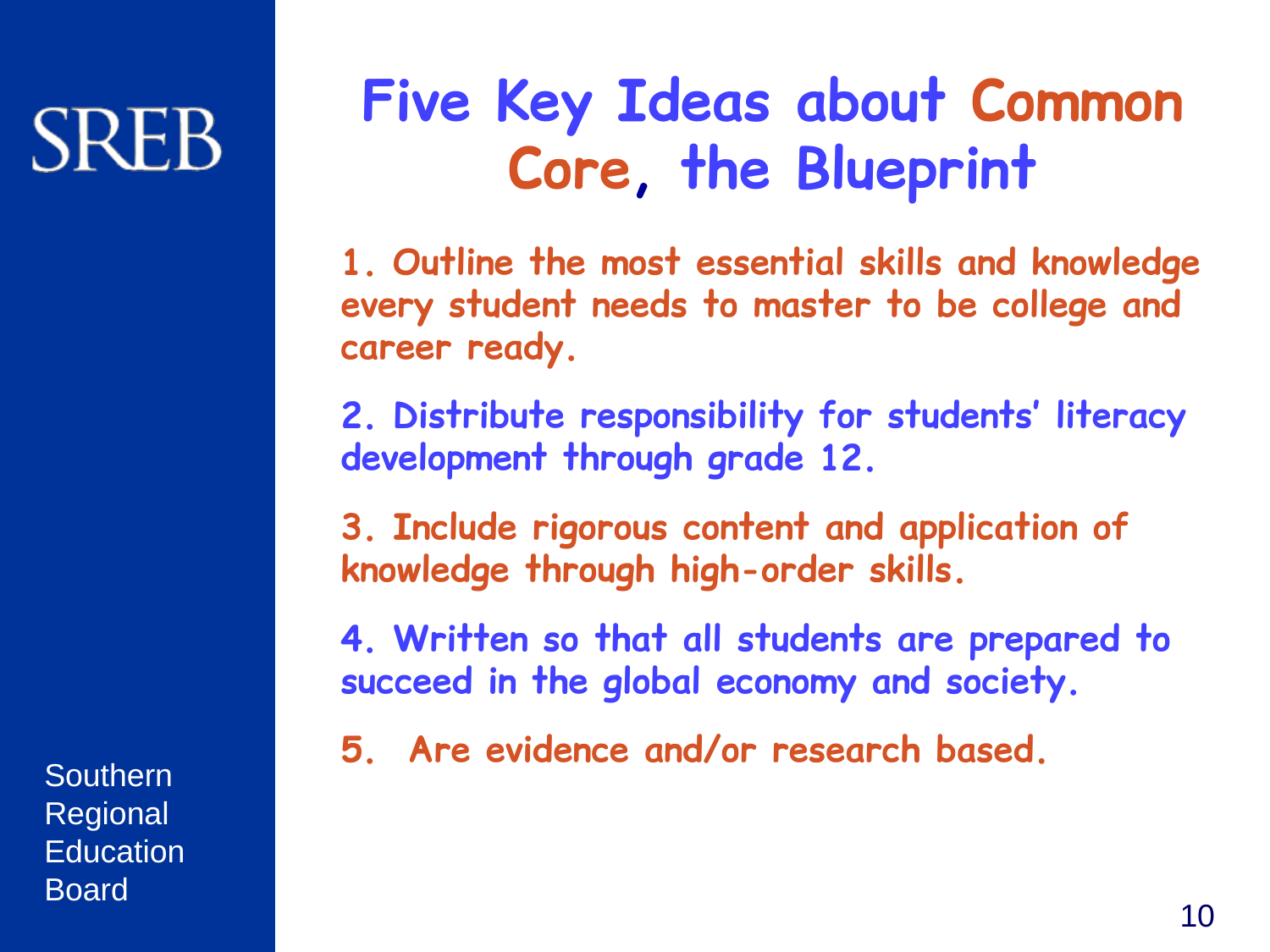

# Five Key Ideas about Common Core, the Blueprint
1. Outline the most essential skills and knowledge every student needs to master to be college and career ready.

2. Distribute responsibility for students’ literacy development through grade 12.

3. Include rigorous content and application of knowledge through high-order skills.

4. Written so that all students are prepared to succeed in the global economy and society.

5.  Are evidence and/or research based.

10